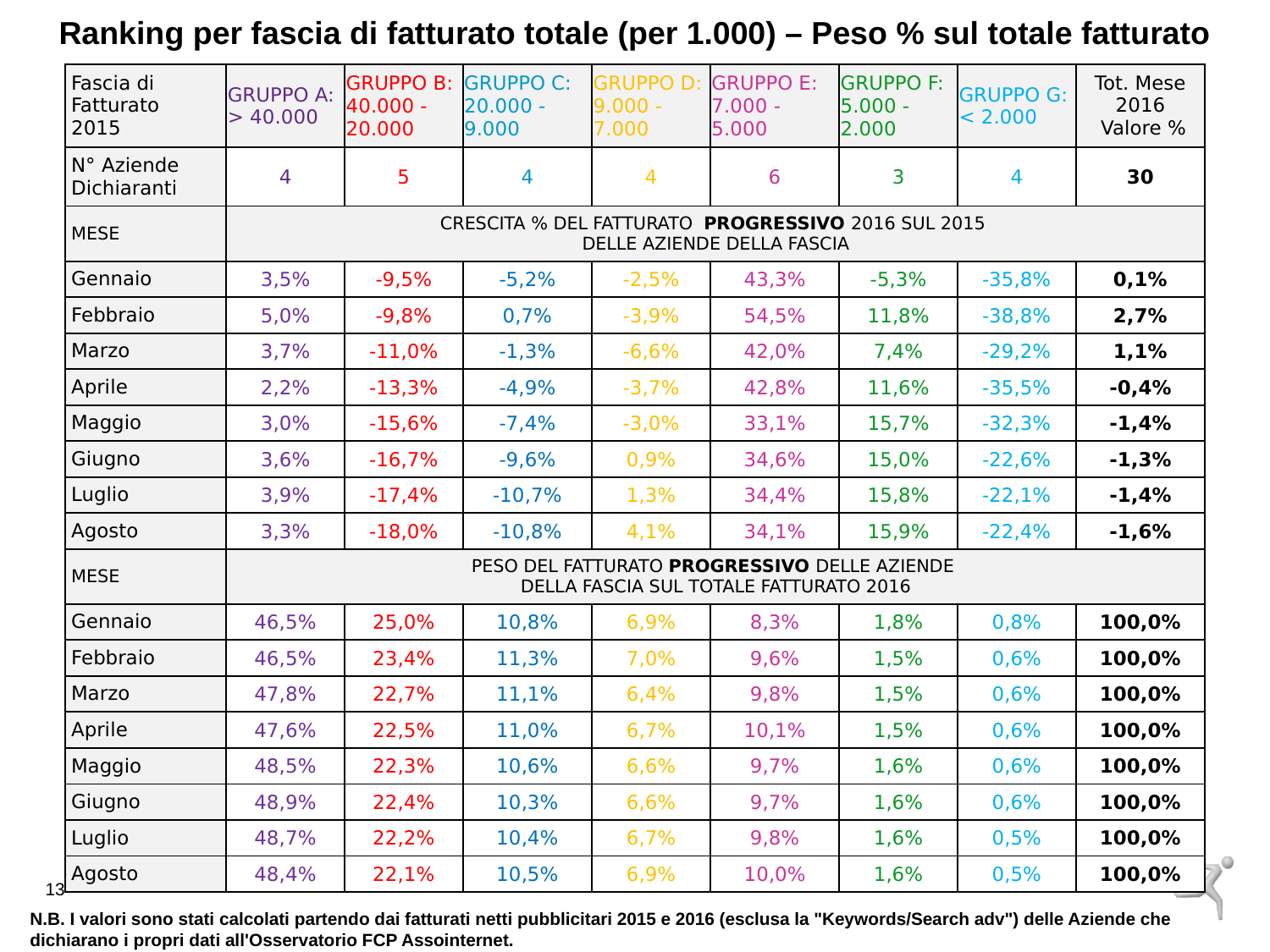

Ranking per fascia di fatturato totale (per 1.000) – Peso % sul totale fatturato
| Fascia di Fatturato 2015 | GRUPPO A: > 40.000 | GRUPPO B: 40.000 - 20.000 | GRUPPO C: 20.000 - 9.000 | GRUPPO D: 9.000 - 7.000 | GRUPPO E: 7.000 - 5.000 | GRUPPO F: 5.000 - 2.000 | GRUPPO G: < 2.000 | Tot. Mese 2016 Valore % |
| --- | --- | --- | --- | --- | --- | --- | --- | --- |
| N° Aziende Dichiaranti | 4 | 5 | 4 | 4 | 6 | 3 | 4 | 30 |
| MESE | CRESCITA % DEL FATTURATO PROGRESSIVO 2016 SUL 2015 DELLE AZIENDE DELLA FASCIA |  |  |  |  |  |  |  |
| Gennaio | 3,5% | -9,5% | -5,2% | -2,5% | 43,3% | -5,3% | -35,8% | 0,1% |
| Febbraio | 5,0% | -9,8% | 0,7% | -3,9% | 54,5% | 11,8% | -38,8% | 2,7% |
| Marzo | 3,7% | -11,0% | -1,3% | -6,6% | 42,0% | 7,4% | -29,2% | 1,1% |
| Aprile | 2,2% | -13,3% | -4,9% | -3,7% | 42,8% | 11,6% | -35,5% | -0,4% |
| Maggio | 3,0% | -15,6% | -7,4% | -3,0% | 33,1% | 15,7% | -32,3% | -1,4% |
| Giugno | 3,6% | -16,7% | -9,6% | 0,9% | 34,6% | 15,0% | -22,6% | -1,3% |
| Luglio | 3,9% | -17,4% | -10,7% | 1,3% | 34,4% | 15,8% | -22,1% | -1,4% |
| Agosto | 3,3% | -18,0% | -10,8% | 4,1% | 34,1% | 15,9% | -22,4% | -1,6% |
| MESE | PESO DEL FATTURATO PROGRESSIVO DELLE AZIENDE DELLA FASCIA SUL TOTALE FATTURATO 2016 |  |  |  |  |  |  |  |
| Gennaio | 46,5% | 25,0% | 10,8% | 6,9% | 8,3% | 1,8% | 0,8% | 100,0% |
| Febbraio | 46,5% | 23,4% | 11,3% | 7,0% | 9,6% | 1,5% | 0,6% | 100,0% |
| Marzo | 47,8% | 22,7% | 11,1% | 6,4% | 9,8% | 1,5% | 0,6% | 100,0% |
| Aprile | 47,6% | 22,5% | 11,0% | 6,7% | 10,1% | 1,5% | 0,6% | 100,0% |
| Maggio | 48,5% | 22,3% | 10,6% | 6,6% | 9,7% | 1,6% | 0,6% | 100,0% |
| Giugno | 48,9% | 22,4% | 10,3% | 6,6% | 9,7% | 1,6% | 0,6% | 100,0% |
| Luglio | 48,7% | 22,2% | 10,4% | 6,7% | 9,8% | 1,6% | 0,5% | 100,0% |
| Agosto | 48,4% | 22,1% | 10,5% | 6,9% | 10,0% | 1,6% | 0,5% | 100,0% |
N.B. I valori sono stati calcolati partendo dai fatturati netti pubblicitari 2015 e 2016 (esclusa la "Keywords/Search adv") delle Aziende che dichiarano i propri dati all'Osservatorio FCP Assointernet.